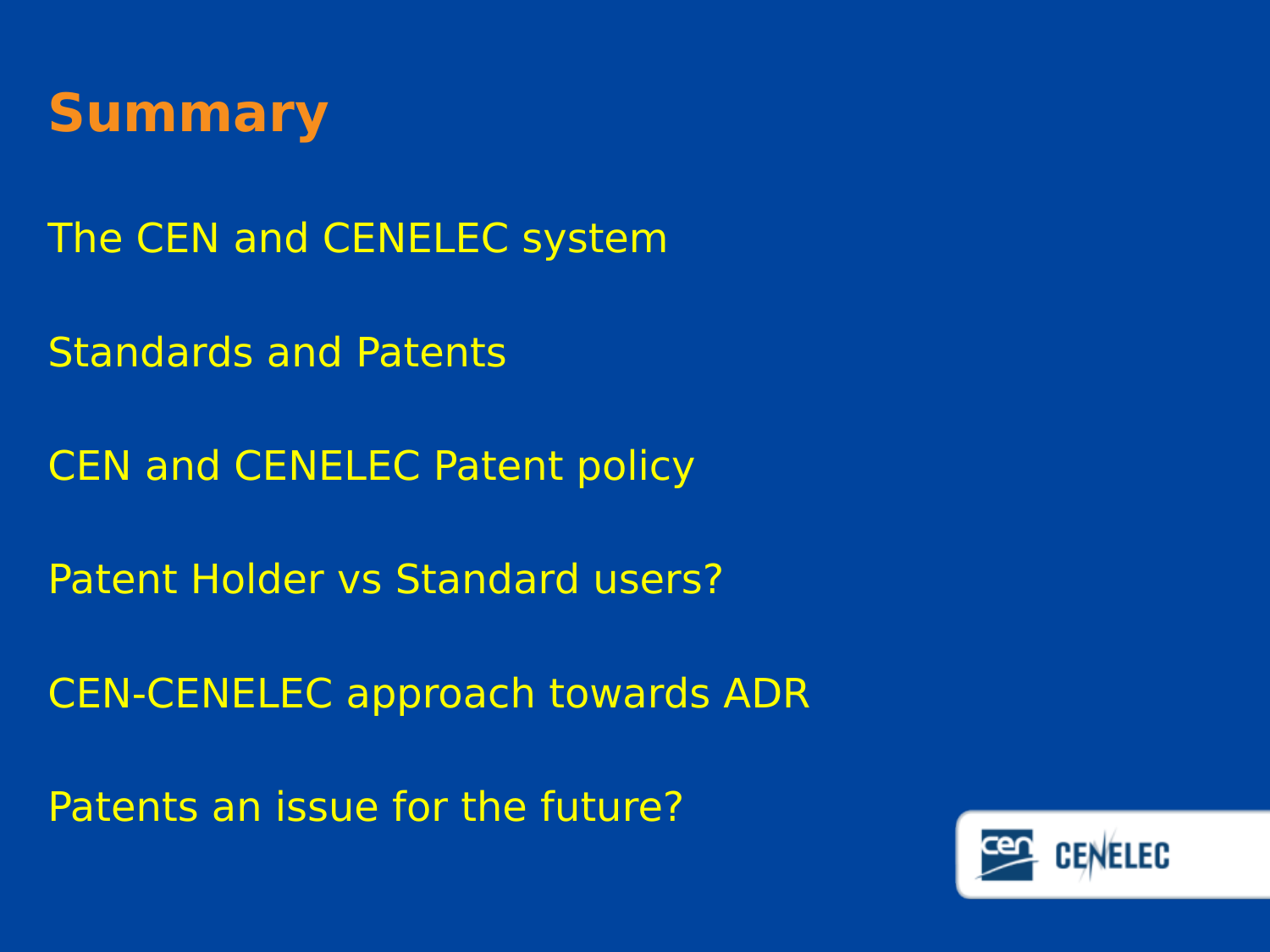

# Summary
The CEN and CENELEC system

Standards and Patents

CEN and CENELEC Patent policy

Patent Holder vs Standard users?

CEN-CENELEC approach towards ADR

Patents an issue for the future?